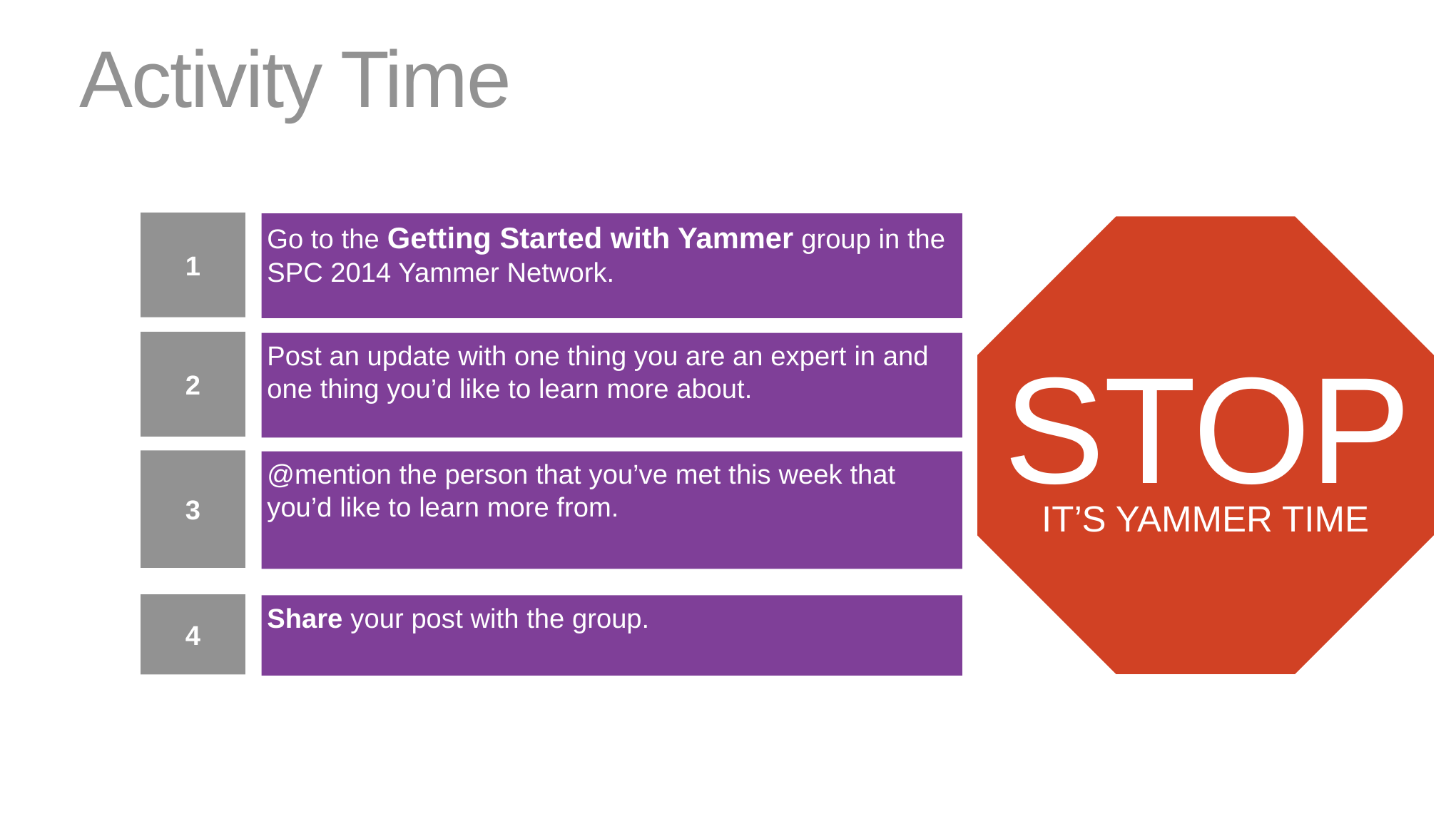

# Activity Time
1
Go to the Getting Started with Yammer group in the SPC 2014 Yammer Network.

STOP
It’s Yammer Time
2
Post an update with one thing you are an expert in and one thing you’d like to learn more about.
3
@mention the person that you’ve met this week that you’d like to learn more from.
4
Share your post with the group.